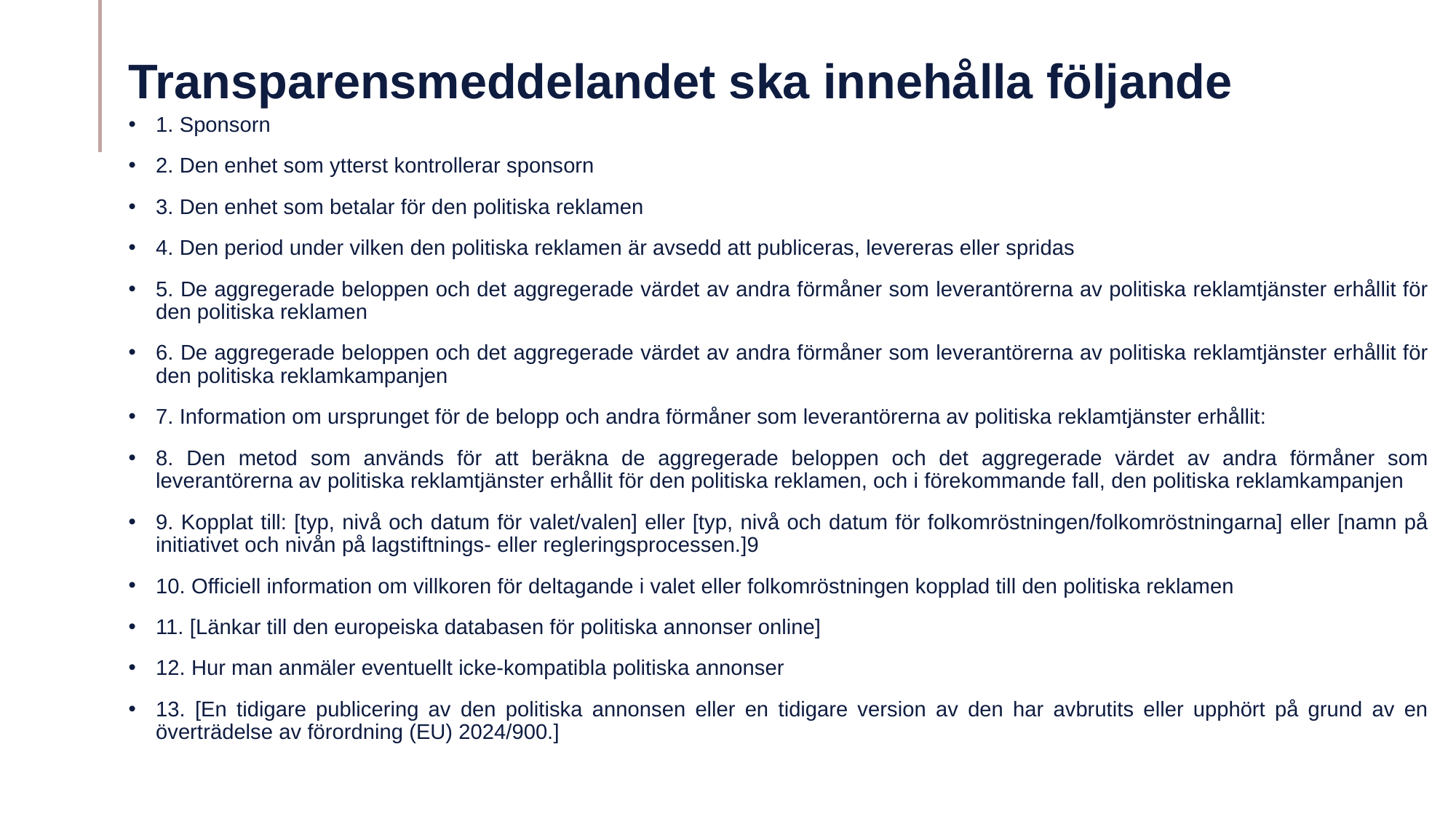

# Transparensmeddelandet ska innehålla följande
1. Sponsorn
2. Den enhet som ytterst kontrollerar sponsorn
3. Den enhet som betalar för den politiska reklamen
4. Den period under vilken den politiska reklamen är avsedd att publiceras, levereras eller spridas
5. De aggregerade beloppen och det aggregerade värdet av andra förmåner som leverantörerna av politiska reklamtjänster erhållit för den politiska reklamen
6. De aggregerade beloppen och det aggregerade värdet av andra förmåner som leverantörerna av politiska reklamtjänster erhållit för den politiska reklamkampanjen
7. Information om ursprunget för de belopp och andra förmåner som leverantörerna av politiska reklamtjänster erhållit:
8. Den metod som används för att beräkna de aggregerade beloppen och det aggregerade värdet av andra förmåner som leverantörerna av politiska reklamtjänster erhållit för den politiska reklamen, och i förekommande fall, den politiska reklamkampanjen
9. Kopplat till: [typ, nivå och datum för valet/valen] eller [typ, nivå och datum för folkomröstningen/folkomröstningarna] eller [namn på initiativet och nivån på lagstiftnings- eller regleringsprocessen.]9
10. Officiell information om villkoren för deltagande i valet eller folkomröstningen kopplad till den politiska reklamen
11. [Länkar till den europeiska databasen för politiska annonser online]
12. Hur man anmäler eventuellt icke-kompatibla politiska annonser
13. [En tidigare publicering av den politiska annonsen eller en tidigare version av den har avbrutits eller upphört på grund av en överträdelse av förordning (EU) 2024/900.]